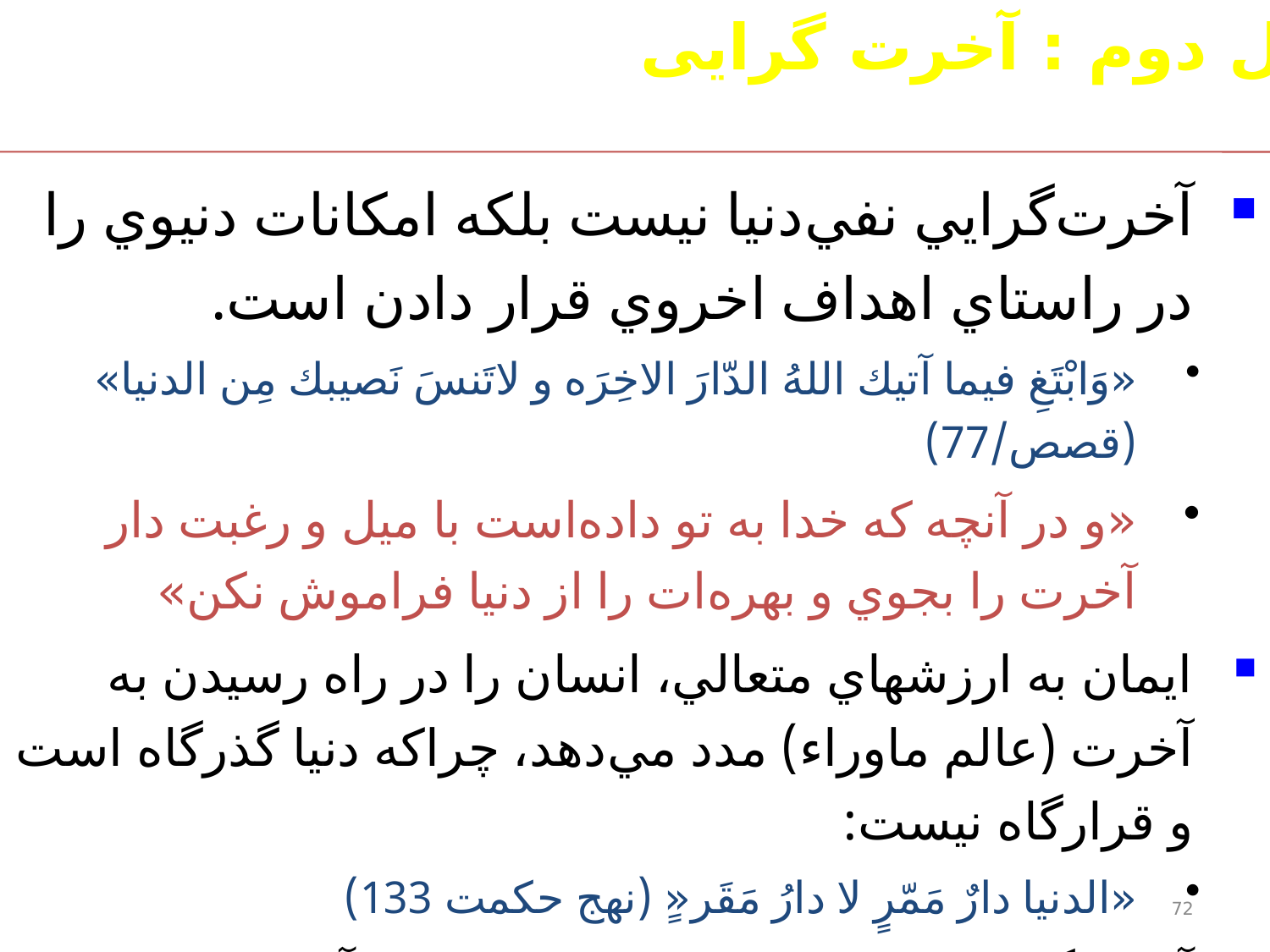

اصل دوم : آخرت گرایی
# مقدمه

آخرت‌گرايي نفي‌دنيا نيست بلكه امكانات دنيوي را در راستاي اهداف اخروي قرار دادن است.
«وَابْتَغِ فيما آتيك اللهُ الدّارَ الاخِرَه و لاتَنسَ نَصيبك مِن الدنيا» (قصص/77)
«و در آنچه كه خدا به تو داده‌است با ميل و رغبت دار آخرت را بجوي و بهره‌ات را از دنيا فراموش نكن»
ايمان به ارزشهاي متعالي، انسان را در راه رسيدن به آخرت (عالم ماوراء) مدد مي‌دهد، چراكه دنيا گذرگاه است و قرارگاه نيست:
«الدنيا دارٌ مَمّرٍ لا دارُ مَقَر«ٍ (نهج حکمت 133)
آخرت‌گرايي به معني تلبس به ارزشهاي قرآني و الهي است كه ما را در مسير الهي به پيش برد و از سقوط به جهنم هوي و هوسها نجات بخشد.
72